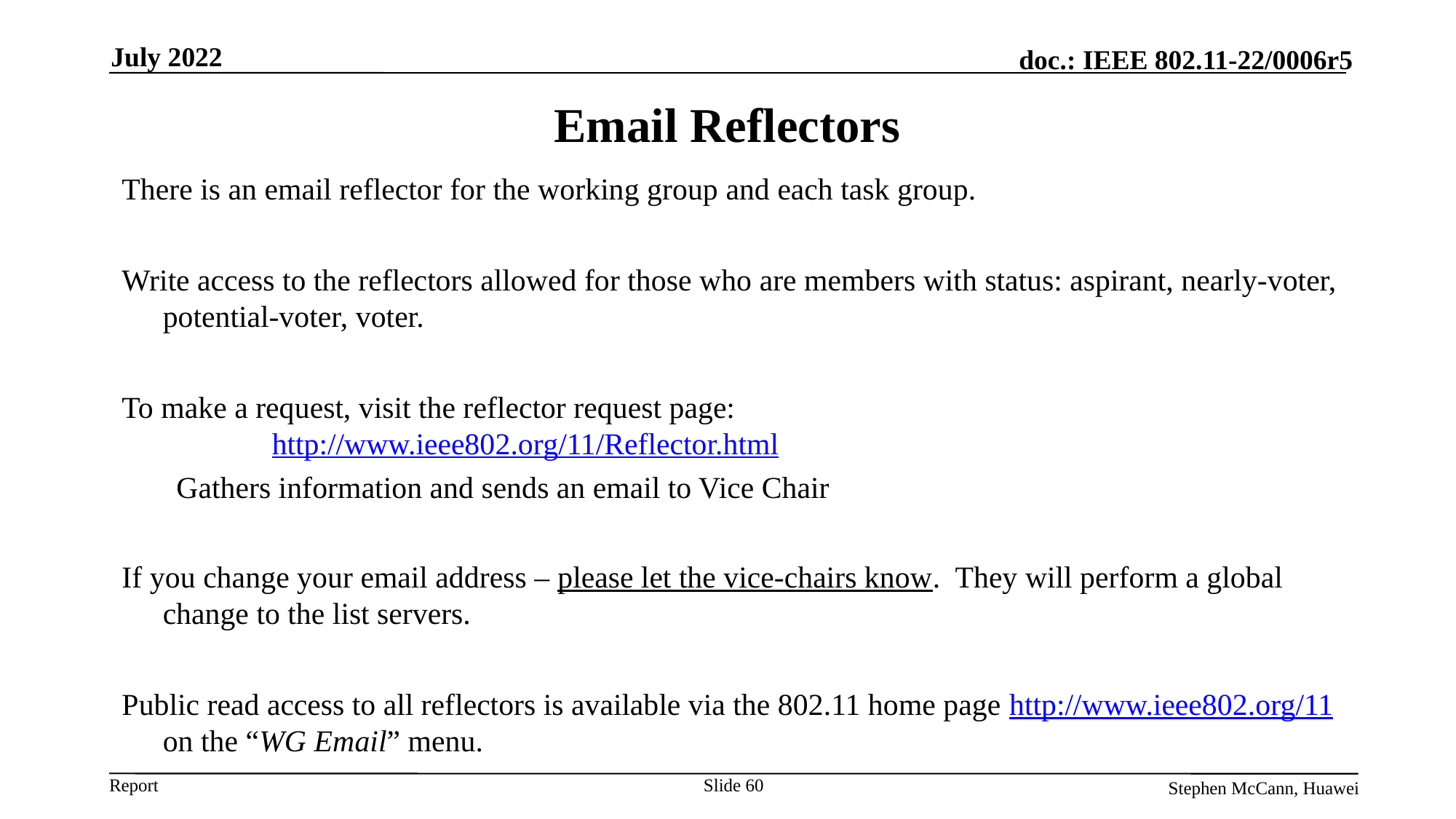

July 2022
# Email Reflectors
There is an email reflector for the working group and each task group.

Write access to the reflectors allowed for those who are members with status: aspirant, nearly-voter, potential-voter, voter.

To make a request, visit the reflector request page:
	http://www.ieee802.org/11/Reflector.html
Gathers information and sends an email to Vice Chair

If you change your email address – please let the vice-chairs know.  They will perform a global change to the list servers.

Public read access to all reflectors is available via the 802.11 home page http://www.ieee802.org/11 on the “WG Email” menu.
Slide 60
Stephen McCann, Huawei